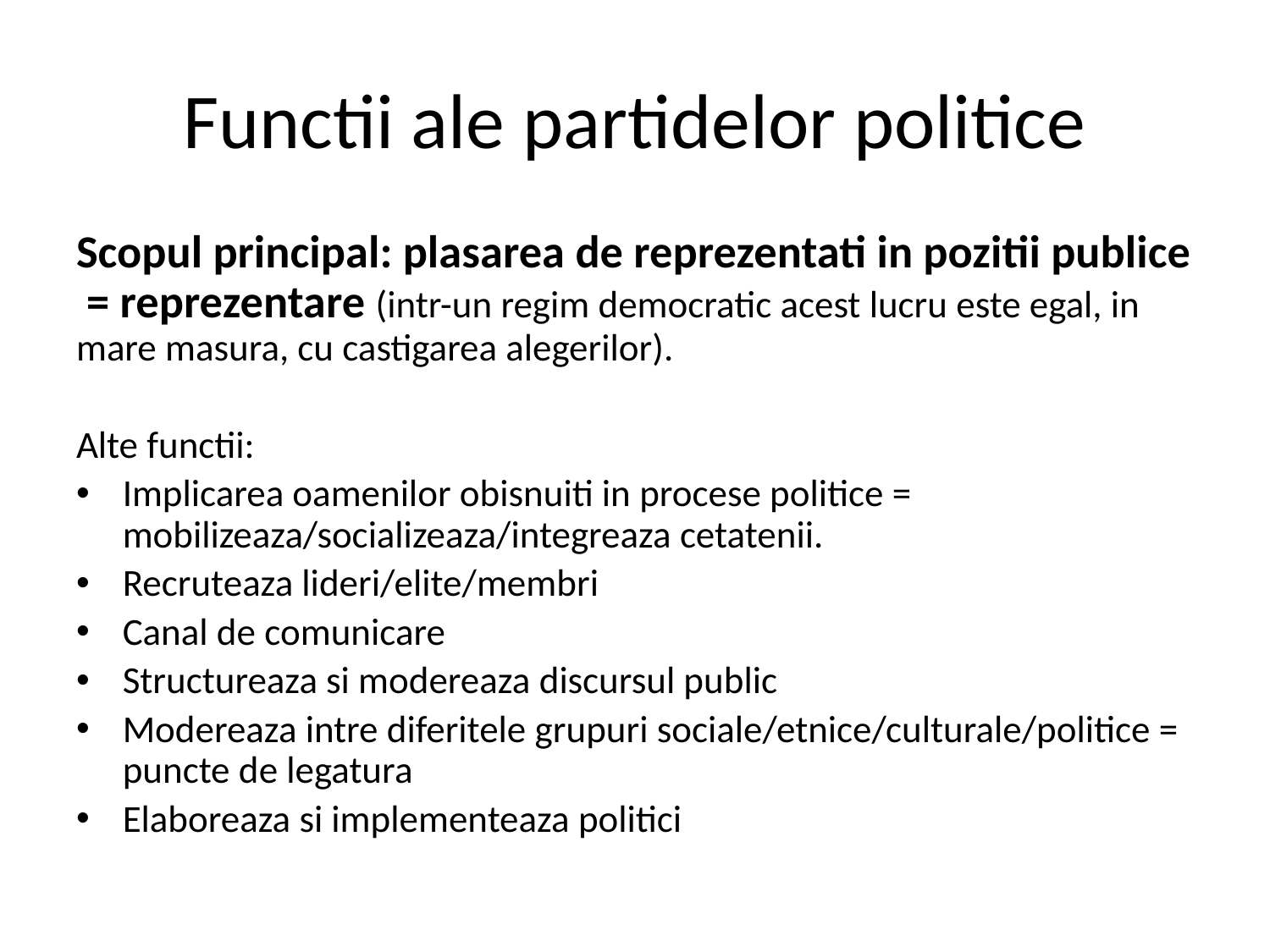

# Functii ale partidelor politice
Scopul principal: plasarea de reprezentati in pozitii publice  = reprezentare (intr-un regim democratic acest lucru este egal, in mare masura, cu castigarea alegerilor).

Alte functii:
Implicarea oamenilor obisnuiti in procese politice = mobilizeaza/socializeaza/integreaza cetatenii.
Recruteaza lideri/elite/membri
Canal de comunicare
Structureaza si modereaza discursul public
Modereaza intre diferitele grupuri sociale/etnice/culturale/politice = puncte de legatura
Elaboreaza si implementeaza politici